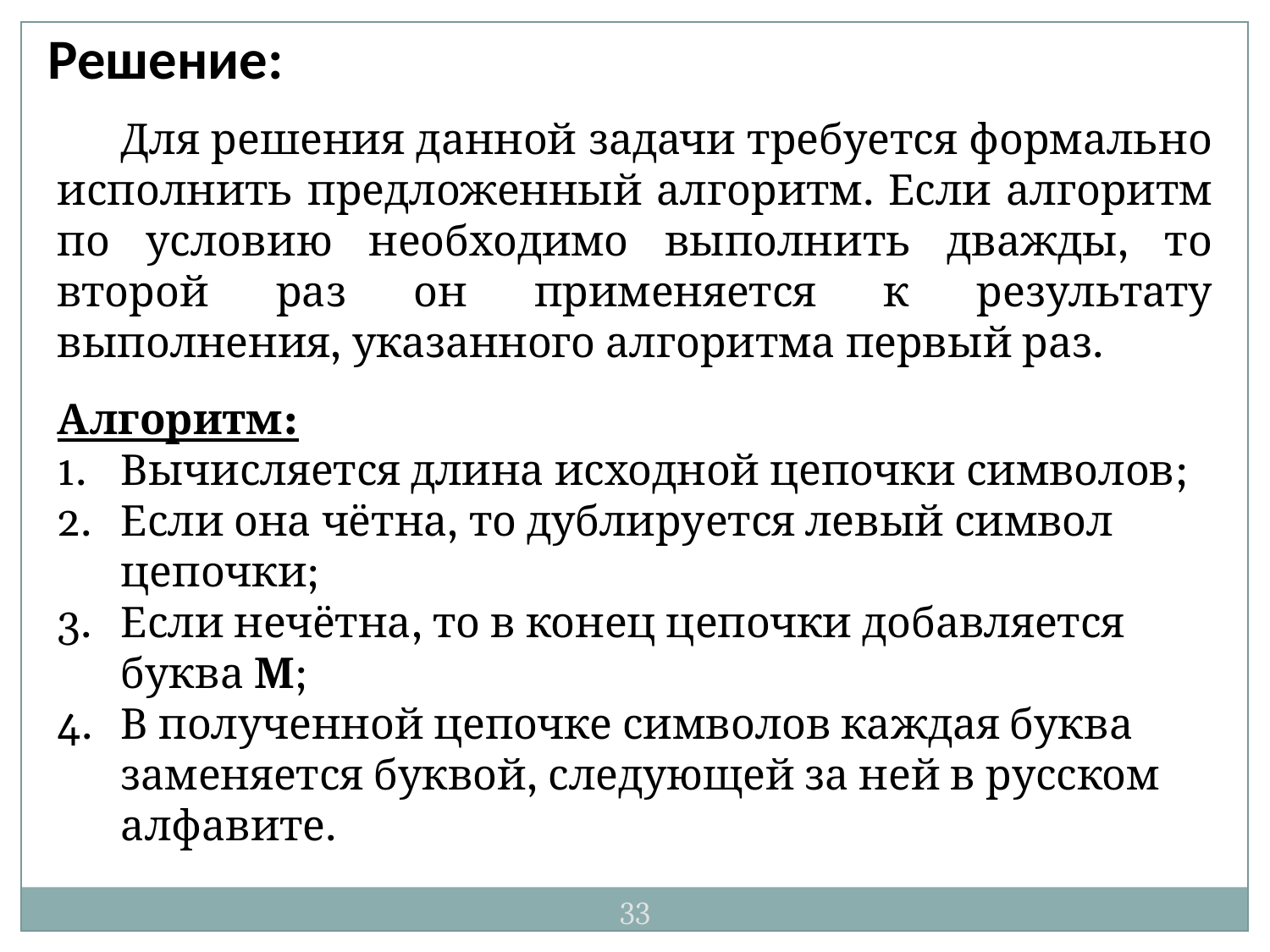

Решение:
Для решения данной задачи требуется формально исполнить предложенный алгоритм. Если алгоритм по условию необходимо выполнить дважды, то второй раз он применяется к результату выполнения, указанного алгоритма первый раз.
Алгоритм:
Вычисляется длина исходной цепочки символов;
Если она чётна, то дублируется левый символ цепочки;
Если нечётна, то в конец цепочки добавляется буква М;
В полученной цепочке символов каждая буква заменяется буквой, следующей за ней в русском алфавите.
33